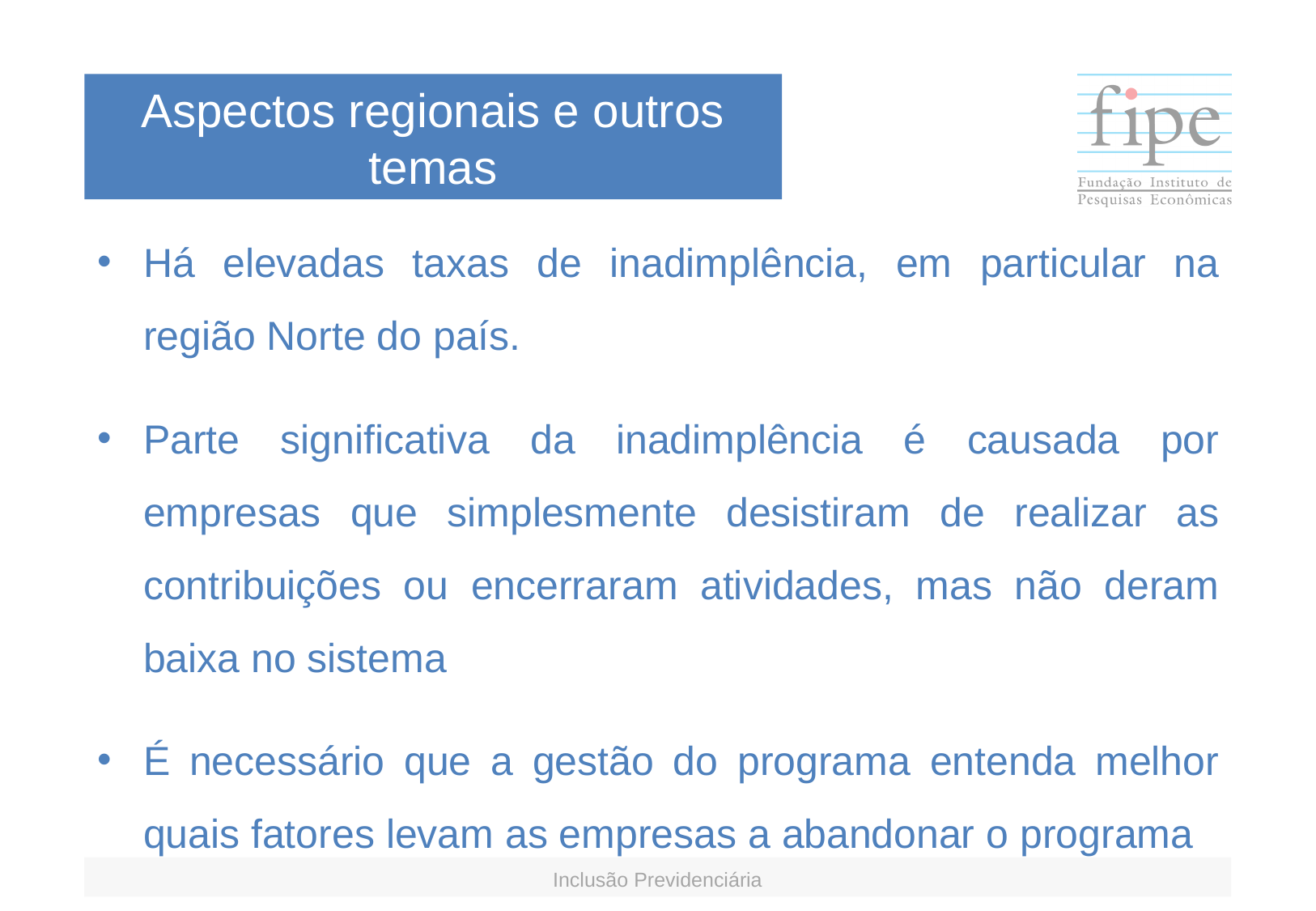

Aspectos regionais e outros temas
Há elevadas taxas de inadimplência, em particular na região Norte do país.
Parte significativa da inadimplência é causada por empresas que simplesmente desistiram de realizar as contribuições ou encerraram atividades, mas não deram baixa no sistema
É necessário que a gestão do programa entenda melhor quais fatores levam as empresas a abandonar o programa
Inclusão Previdenciária
* Outras modalidades, como reforma, também podem ser incluídas